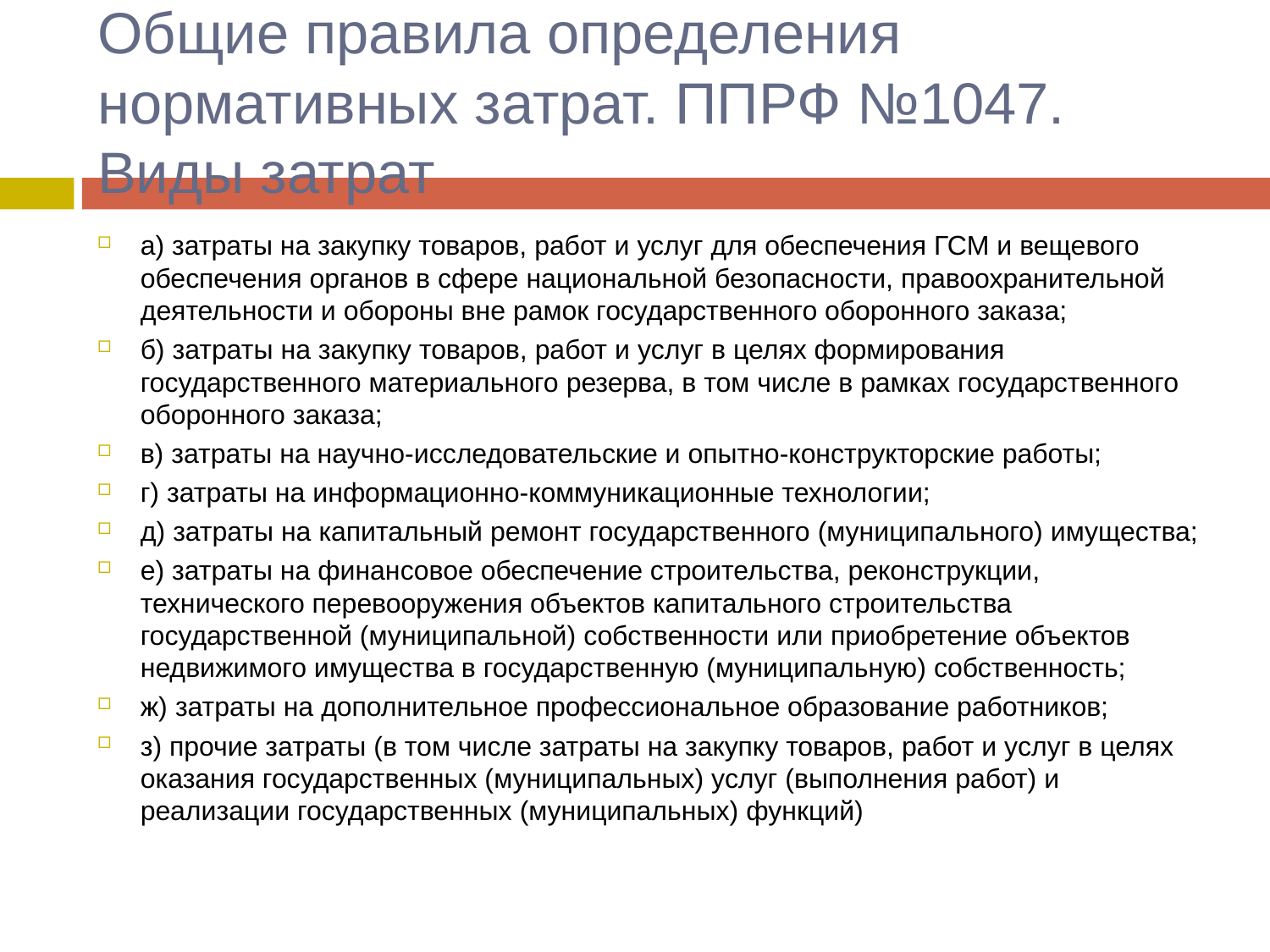

# Общие правила определения нормативных затрат. ППРФ №1047. Виды затрат
а) затраты на закупку товаров, работ и услуг для обеспечения ГСМ и вещевого обеспечения органов в сфере национальной безопасности, правоохранительной деятельности и обороны вне рамок государственного оборонного заказа;
б) затраты на закупку товаров, работ и услуг в целях формирования государственного материального резерва, в том числе в рамках государственного оборонного заказа;
в) затраты на научно-исследовательские и опытно-конструкторские работы;
г) затраты на информационно-коммуникационные технологии;
д) затраты на капитальный ремонт государственного (муниципального) имущества;
е) затраты на финансовое обеспечение строительства, реконструкции, технического перевооружения объектов капитального строительства государственной (муниципальной) собственности или приобретение объектов недвижимого имущества в государственную (муниципальную) собственность;
ж) затраты на дополнительное профессиональное образование работников;
з) прочие затраты (в том числе затраты на закупку товаров, работ и услуг в целях оказания государственных (муниципальных) услуг (выполнения работ) и реализации государственных (муниципальных) функций)